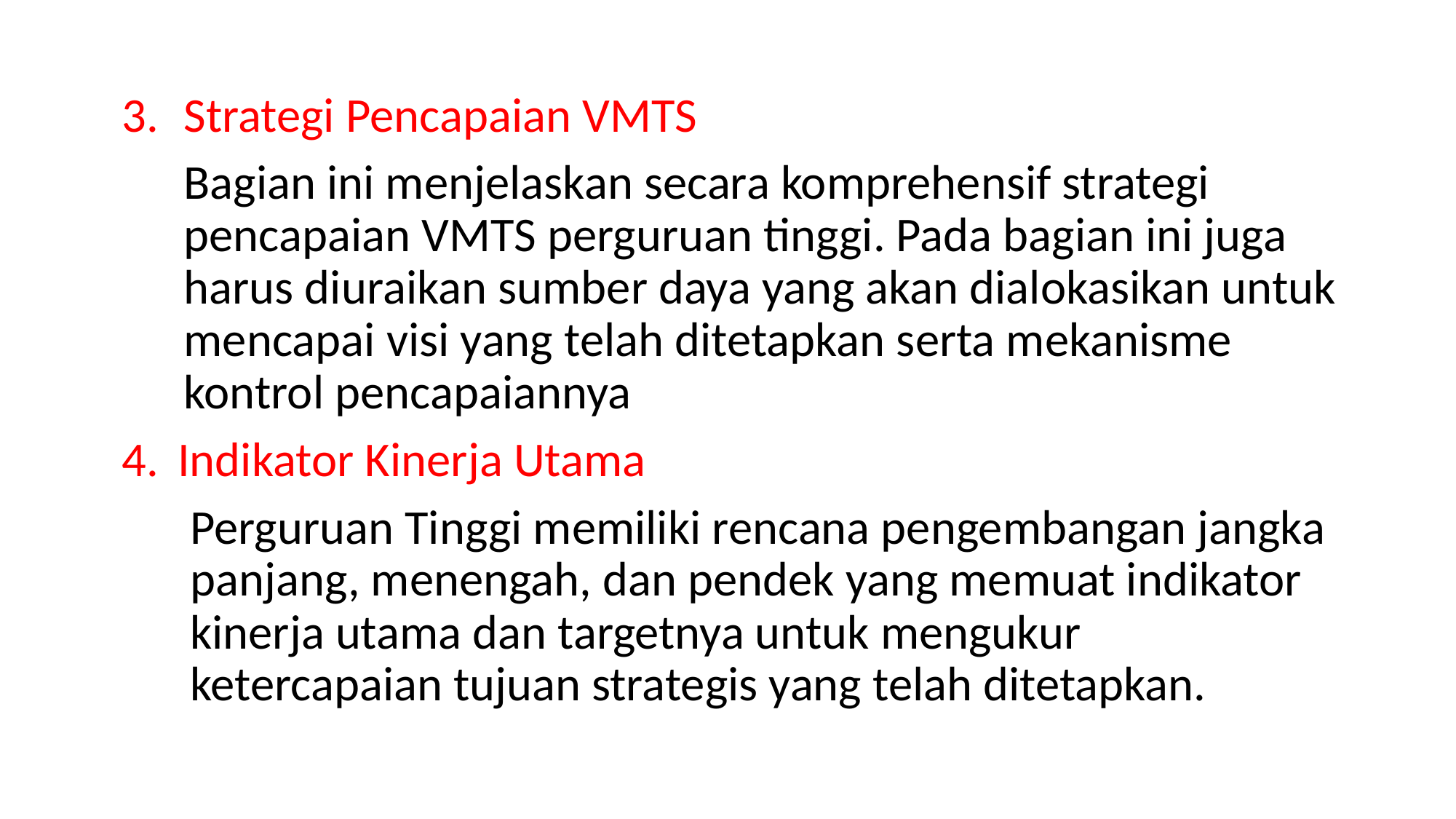

Strategi Pencapaian VMTS
Bagian ini menjelaskan secara komprehensif strategi pencapaian VMTS perguruan tinggi. Pada bagian ini juga harus diuraikan sumber daya yang akan dialokasikan untuk mencapai visi yang telah ditetapkan serta mekanisme kontrol pencapaiannya
Indikator Kinerja Utama
Perguruan Tinggi memiliki rencana pengembangan jangka panjang, menengah, dan pendek yang memuat indikator kinerja utama dan targetnya untuk mengukur ketercapaian tujuan strategis yang telah ditetapkan.